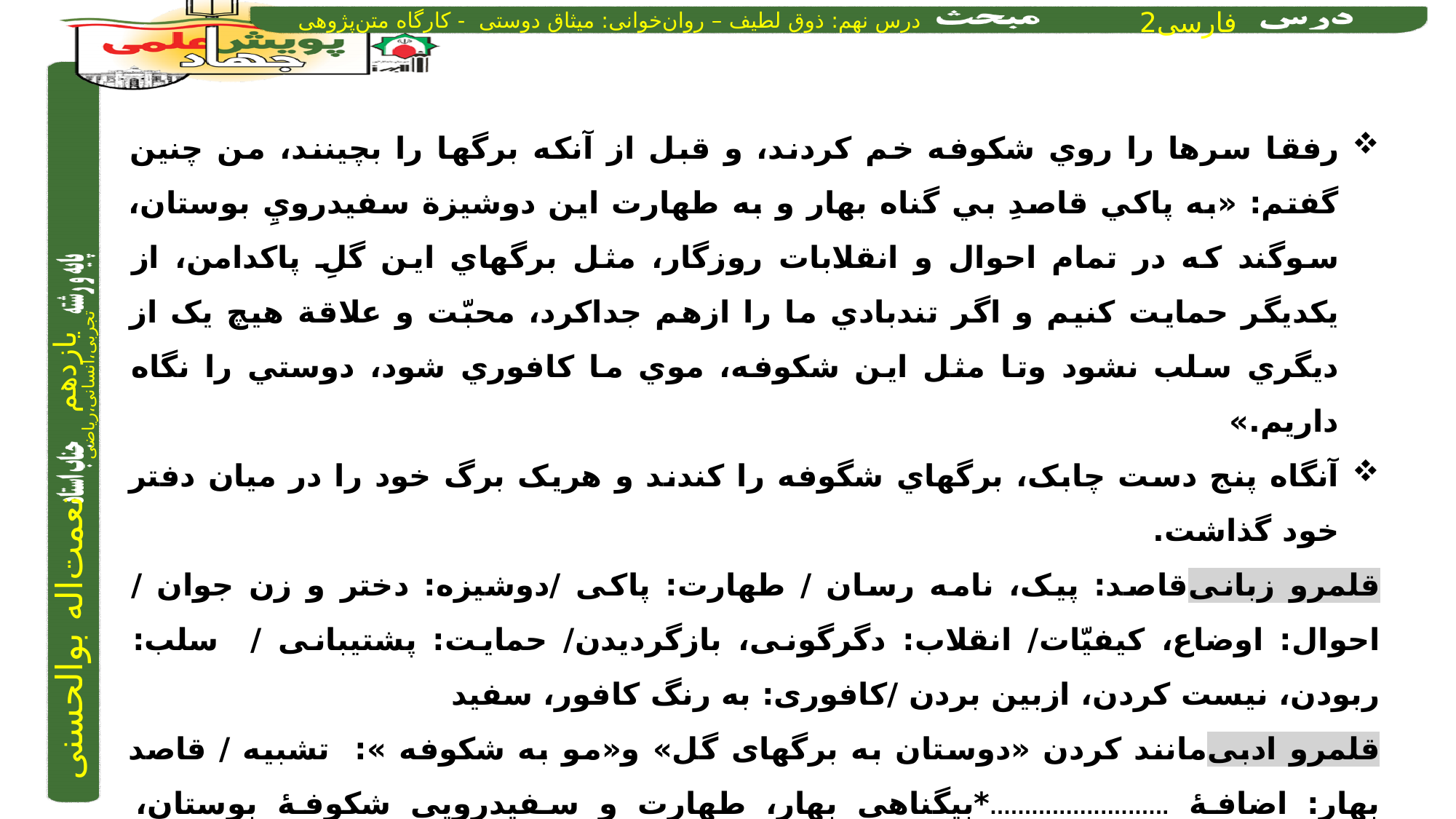

رفقا سرها را روي شكوفه خم كردند، و قبل از آنكه برگ­ها را بچینند، من چنین گفتم: «به پاكي قاصدِ بي گناه بهار و به طهارت اين دوشیزة سفیدرويِ بوستان، سوگند كه در تمام احوال و انقلابات روزگار، مثل برگ­هاي اين گلِ پاكدامن، از يكديگر حمايت كنیم و اگر تندبادي ما را ازهم جداكرد، محبّت و علاقة هیچ يک از ديگري سلب نشود وتا مثل اين شكوفه، موي ما كافوري شود، دوستي را نگاه داريم.»
آنگاه پنج دست چابک، برگ­هاي شگوفه را كندند و هريک برگ خود را در میان دفتر خود گذاشت.
قلمرو زبانی	قاصد: پیک، نامه رسان / طهارت: پاکی /دوشیزه: دختر و زن جوان / احوال: اوضاع، کیفیّات/ انقلاب: دگرگونی­، بازگردیدن/ حمایت: پشتیبانی /  سلب: ربودن، نیست کردن، ازبین بردن /کافوری: به رنگ کافور، سفید
قلمرو ادبی	مانند کردن «دوستان به برگ­های گل» و«مو به شکوفه »:  تشبیه / قاصد بهار: اضافۀ ..........................*بی­گناهی بهار، طهارت و سفیدرویی شکوفۀ بوستان، پاکدامنی گل:استعاره (تشخیص )*  سفید رو کنایه  از ............................................./ دوشیزۀ سفیدروی بوستان استعاره از ......................................... تندباد استعاره از ..............................................* کافوری شدن مو: کنایه از ....................................................
قلمرو فکری	**مفهوم:قداست بهار و گل­ها/دگرگونی روزگار/حمایت از یکدیگر/حفظ اتحاد و دوستی/پایبندی به پیمان دوستی